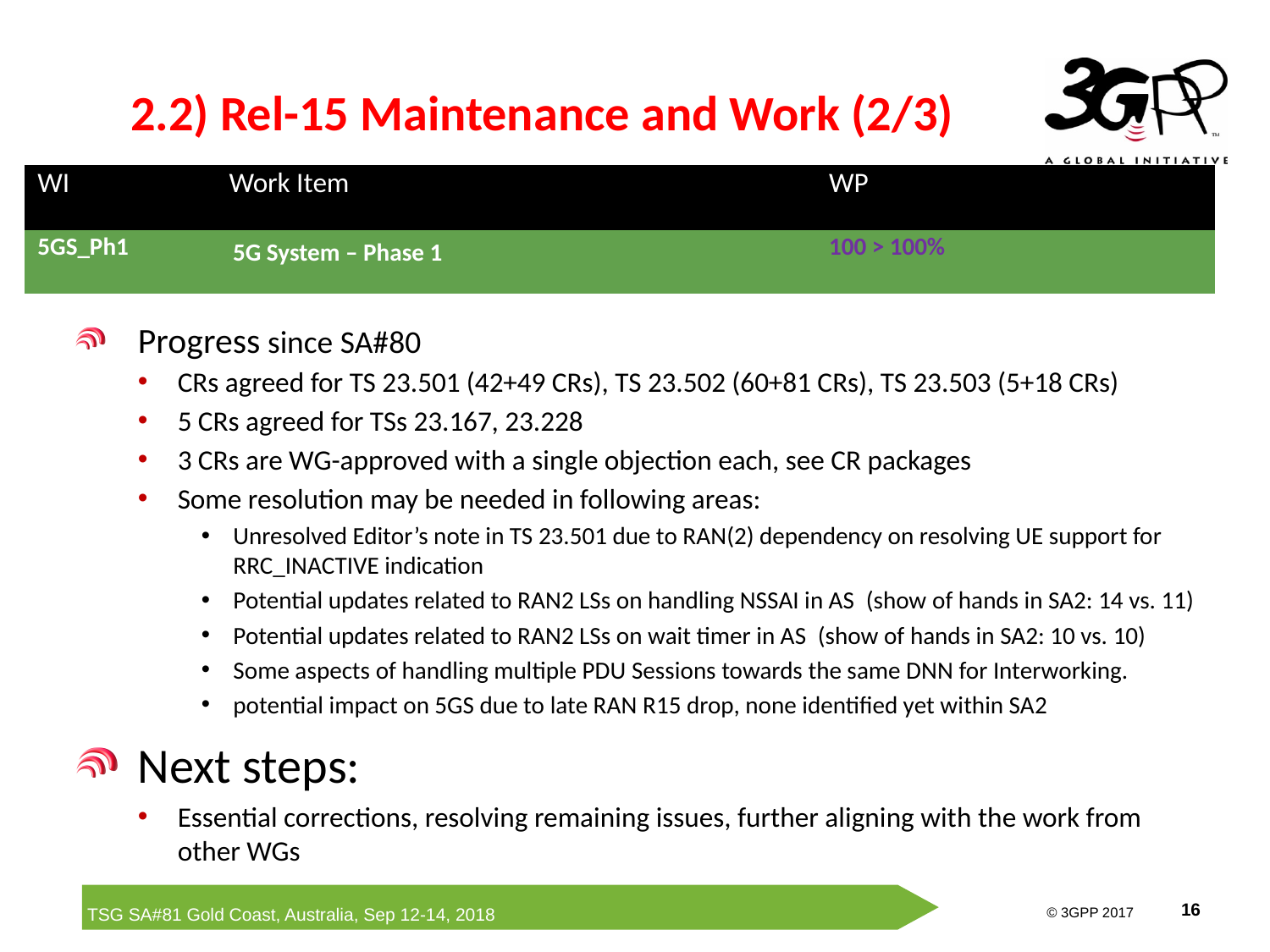

# 2.2) Rel-15 Maintenance and Work (2/3)
| WI | Work Item | WP |  |  |
| --- | --- | --- | --- | --- |
| 5GS\_Ph1 | 5G System – Phase 1 | 100 > 100% |  |  |
Progress since SA#80
CRs agreed for TS 23.501 (42+49 CRs), TS 23.502 (60+81 CRs), TS 23.503 (5+18 CRs)
5 CRs agreed for TSs 23.167, 23.228
3 CRs are WG-approved with a single objection each, see CR packages
Some resolution may be needed in following areas:
Unresolved Editor’s note in TS 23.501 due to RAN(2) dependency on resolving UE support for RRC_INACTIVE indication
Potential updates related to RAN2 LSs on handling NSSAI in AS  (show of hands in SA2: 14 vs. 11)
Potential updates related to RAN2 LSs on wait timer in AS  (show of hands in SA2: 10 vs. 10)
Some aspects of handling multiple PDU Sessions towards the same DNN for Interworking.
potential impact on 5GS due to late RAN R15 drop, none identified yet within SA2
Next steps:
Essential corrections, resolving remaining issues, further aligning with the work from other WGs